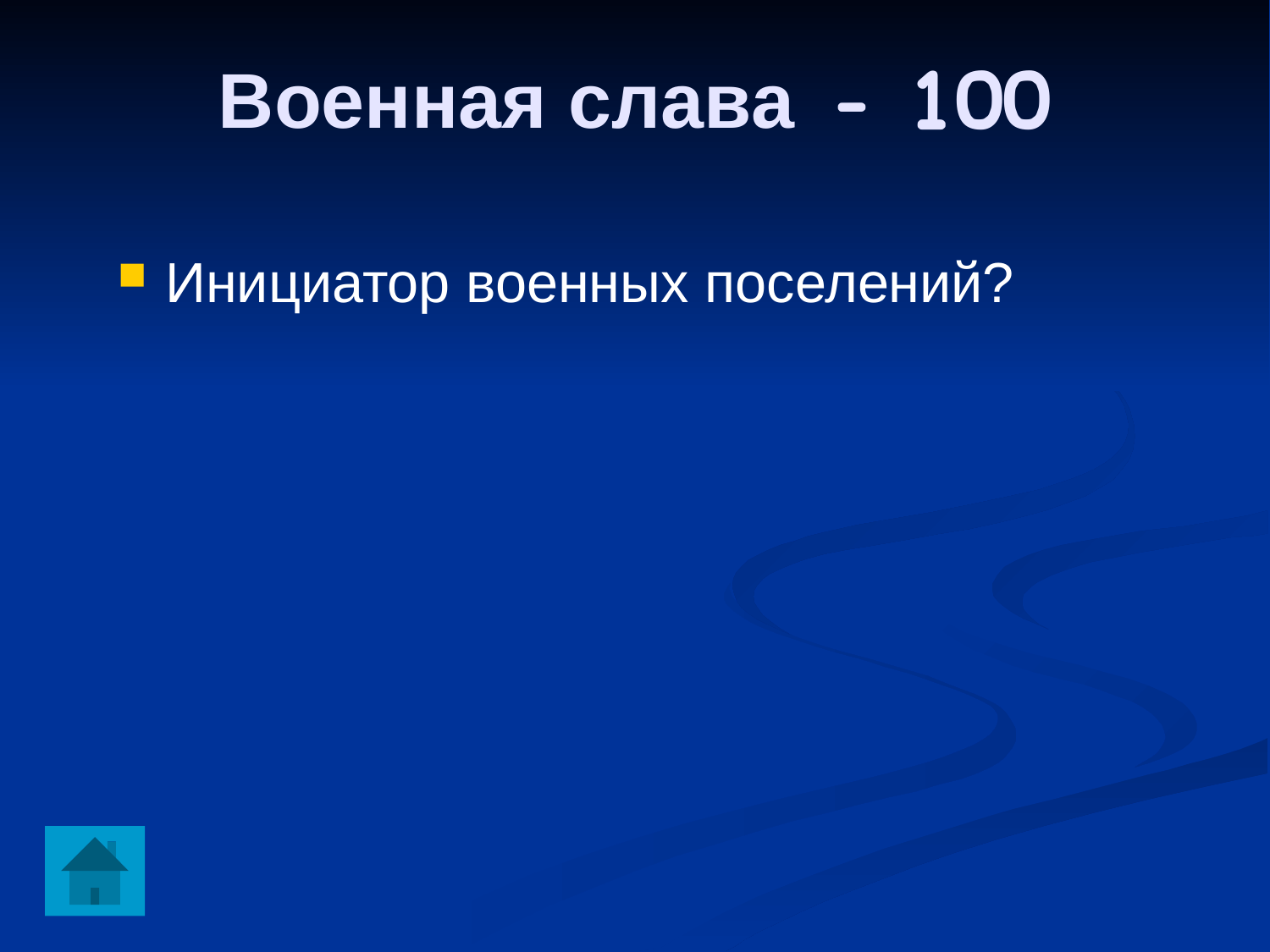

Военная слава - 100
Инициатор военных поселений?